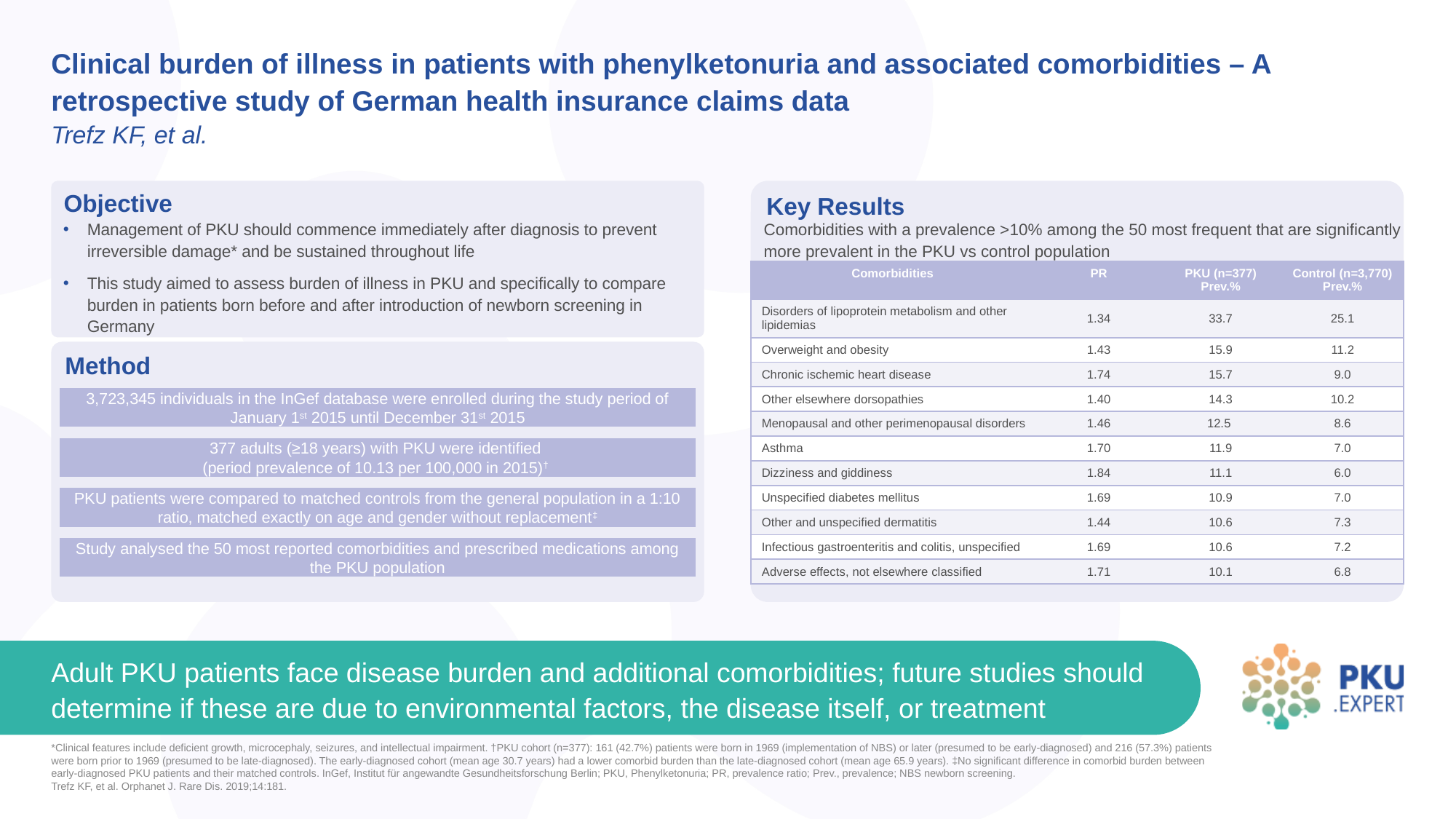

# Clinical burden of illness in patients with phenylketonuria and associated comorbidities – A retrospective study of German health insurance claims data Trefz KF, et al.
Management of PKU should commence immediately after diagnosis to prevent irreversible damage* and be sustained throughout life
This study aimed to assess burden of illness in PKU and specifically to compare burden in patients born before and after introduction of newborn screening in Germany
Comorbidities with a prevalence >10% among the 50 most frequent that are significantly more prevalent in the PKU vs control population

| Comorbidities | PR | PKU (n=377) Prev.% | Control (n=3,770) Prev.% |
| --- | --- | --- | --- |
| Disorders of lipoprotein metabolism and other lipidemias | 1.34 | 33.7 | 25.1 |
| Overweight and obesity | 1.43 | 15.9 | 11.2 |
| Chronic ischemic heart disease | 1.74 | 15.7 | 9.0 |
| Other elsewhere dorsopathies | 1.40 | 14.3 | 10.2 |
| Menopausal and other perimenopausal disorders | 1.46 | 12.5 | 8.6 |
| Asthma | 1.70 | 11.9 | 7.0 |
| Dizziness and giddiness | 1.84 | 11.1 | 6.0 |
| Unspecified diabetes mellitus | 1.69 | 10.9 | 7.0 |
| Other and unspecified dermatitis | 1.44 | 10.6 | 7.3 |
| Infectious gastroenteritis and colitis, unspecified | 1.69 | 10.6 | 7.2 |
| Adverse effects, not elsewhere classified | 1.71 | 10.1 | 6.8 |
3,723,345 individuals in the InGef database were enrolled during the study period of January 1st 2015 until December 31st 2015
377 adults (≥18 years) with PKU were identified
(period prevalence of 10.13 per 100,000 in 2015)†
PKU patients were compared to matched controls from the general population in a 1:10 ratio, matched exactly on age and gender without replacement‡
Study analysed the 50 most reported comorbidities and prescribed medications among the PKU population
Adult PKU patients face disease burden and additional comorbidities; future studies should determine if these are due to environmental factors, the disease itself, or treatment
*Clinical features include deficient growth, microcephaly, seizures, and intellectual impairment. †PKU cohort (n=377): 161 (42.7%) patients were born in 1969 (implementation of NBS) or later (presumed to be early-diagnosed) and 216 (57.3%) patients were born prior to 1969 (presumed to be late-diagnosed). The early-diagnosed cohort (mean age 30.7 years) had a lower comorbid burden than the late-diagnosed cohort (mean age 65.9 years). ‡No significant difference in comorbid burden between early-diagnosed PKU patients and their matched controls. InGef, Institut für angewandte Gesundheitsforschung Berlin; PKU, Phenylketonuria; PR, prevalence ratio; Prev., prevalence; NBS newborn screening.
Trefz KF, et al. Orphanet J. Rare Dis. 2019;14:181.